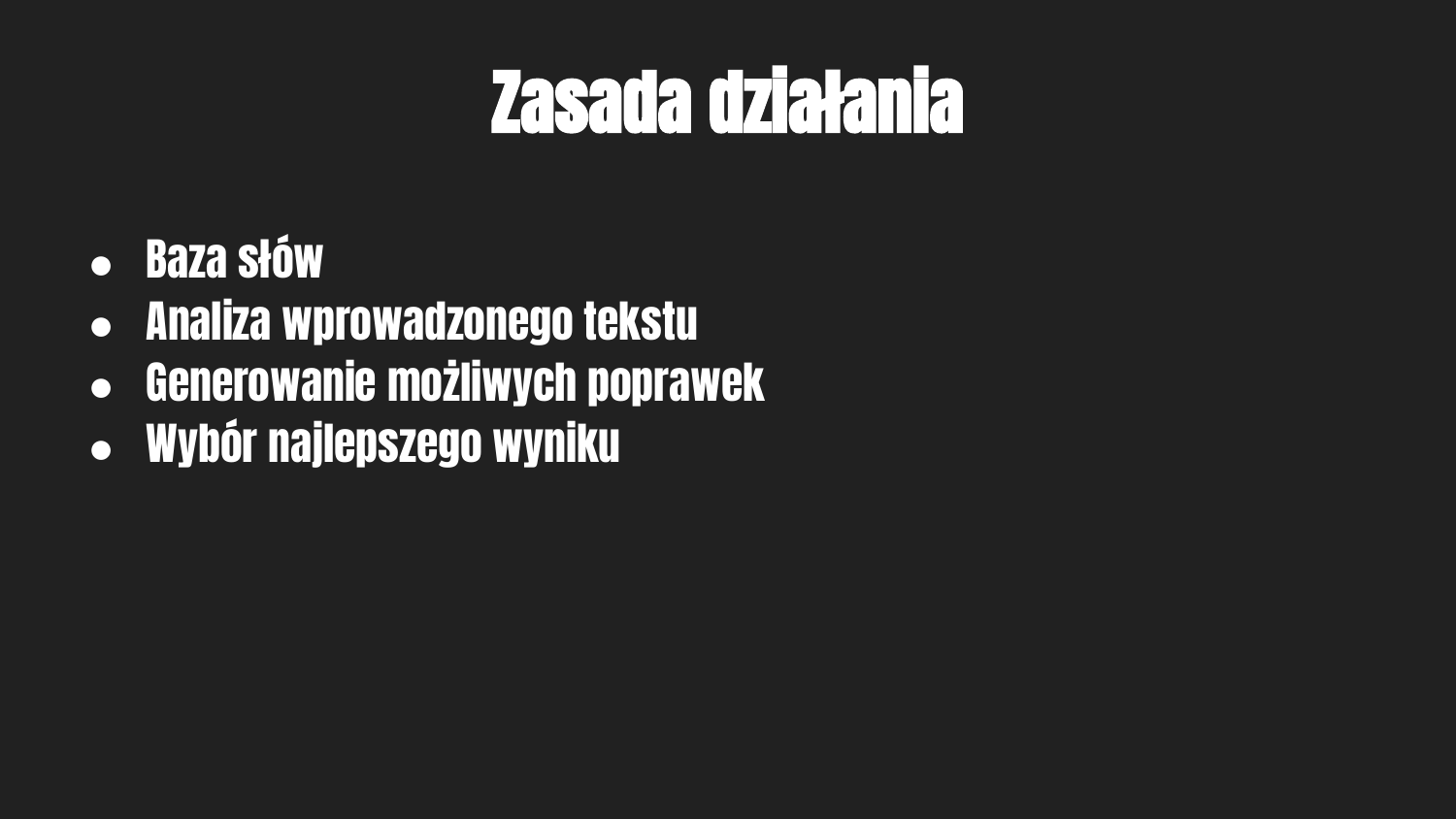

Zasada działania
Baza słów
Analiza wprowadzonego tekstu
Generowanie możliwych poprawek
Wybór najlepszego wyniku